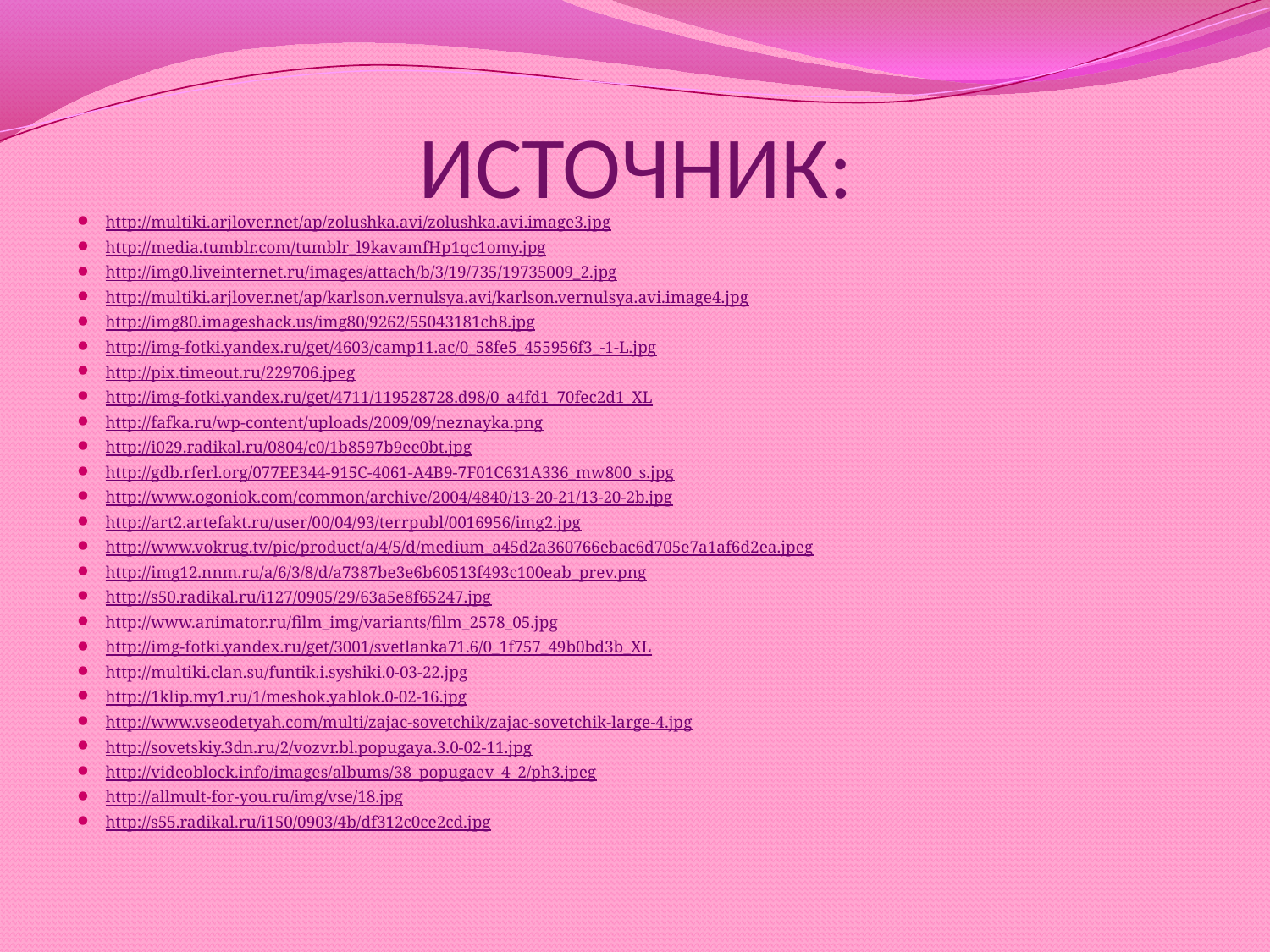

# ИСТОЧНИК:
http://multiki.arjlover.net/ap/zolushka.avi/zolushka.avi.image3.jpg
http://media.tumblr.com/tumblr_l9kavamfHp1qc1omy.jpg
http://img0.liveinternet.ru/images/attach/b/3/19/735/19735009_2.jpg
http://multiki.arjlover.net/ap/karlson.vernulsya.avi/karlson.vernulsya.avi.image4.jpg
http://img80.imageshack.us/img80/9262/55043181ch8.jpg
http://img-fotki.yandex.ru/get/4603/camp11.ac/0_58fe5_455956f3_-1-L.jpg
http://pix.timeout.ru/229706.jpeg
http://img-fotki.yandex.ru/get/4711/119528728.d98/0_a4fd1_70fec2d1_XL
http://fafka.ru/wp-content/uploads/2009/09/neznayka.png
http://i029.radikal.ru/0804/c0/1b8597b9ee0bt.jpg
http://gdb.rferl.org/077EE344-915C-4061-A4B9-7F01C631A336_mw800_s.jpg
http://www.ogoniok.com/common/archive/2004/4840/13-20-21/13-20-2b.jpg
http://art2.artefakt.ru/user/00/04/93/terrpubl/0016956/img2.jpg
http://www.vokrug.tv/pic/product/a/4/5/d/medium_a45d2a360766ebac6d705e7a1af6d2ea.jpeg
http://img12.nnm.ru/a/6/3/8/d/a7387be3e6b60513f493c100eab_prev.png
http://s50.radikal.ru/i127/0905/29/63a5e8f65247.jpg
http://www.animator.ru/film_img/variants/film_2578_05.jpg
http://img-fotki.yandex.ru/get/3001/svetlanka71.6/0_1f757_49b0bd3b_XL
http://multiki.clan.su/funtik.i.syshiki.0-03-22.jpg
http://1klip.my1.ru/1/meshok.yablok.0-02-16.jpg
http://www.vseodetyah.com/multi/zajac-sovetchik/zajac-sovetchik-large-4.jpg
http://sovetskiy.3dn.ru/2/vozvr.bl.popugaya.3.0-02-11.jpg
http://videoblock.info/images/albums/38_popugaev_4_2/ph3.jpeg
http://allmult-for-you.ru/img/vse/18.jpg
http://s55.radikal.ru/i150/0903/4b/df312c0ce2cd.jpg